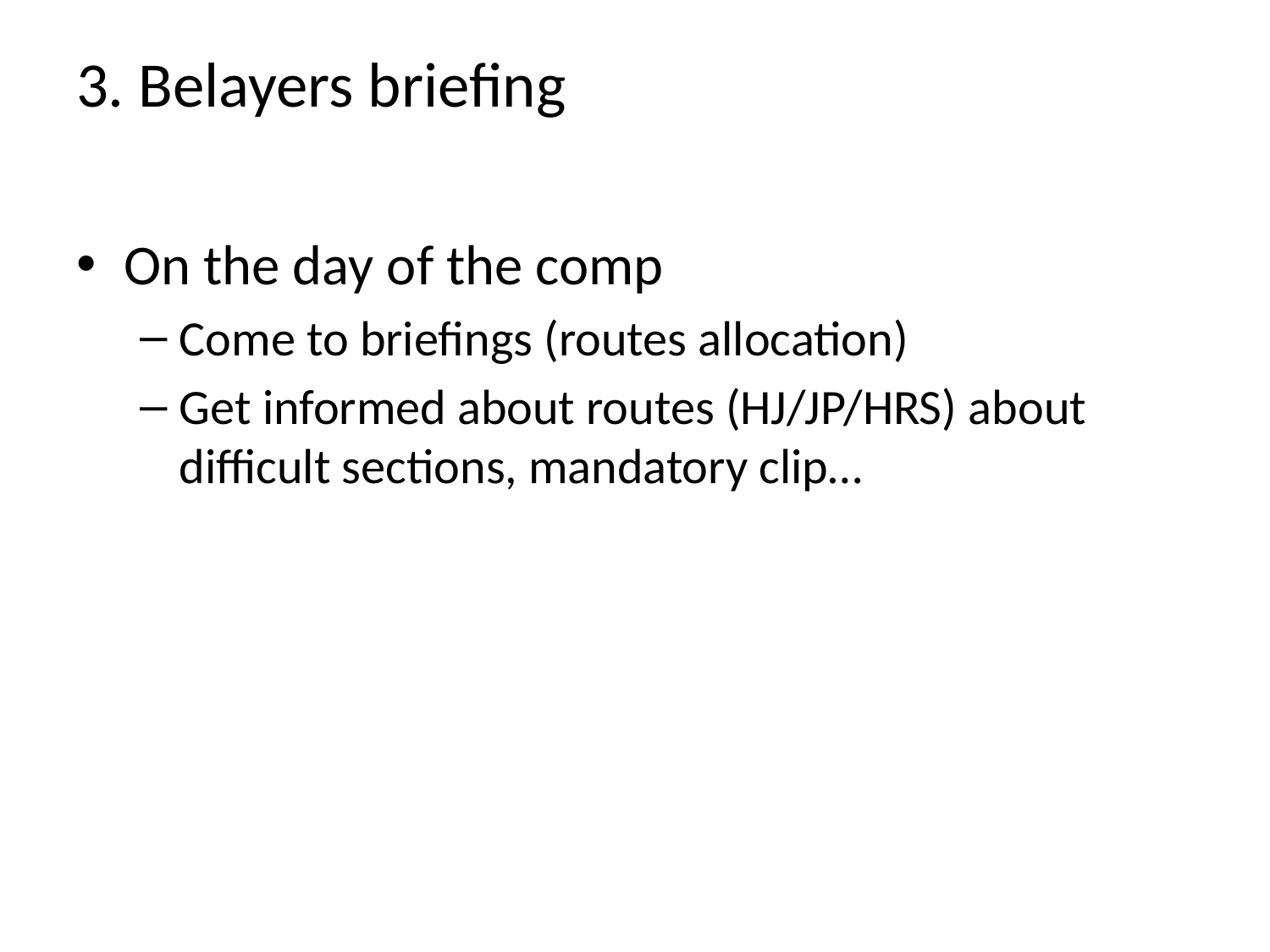

# 3. Belayers briefing
On the day of the comp
Come to briefings (routes allocation)
Get informed about routes (HJ/JP/HRS) about difficult sections, mandatory clip…